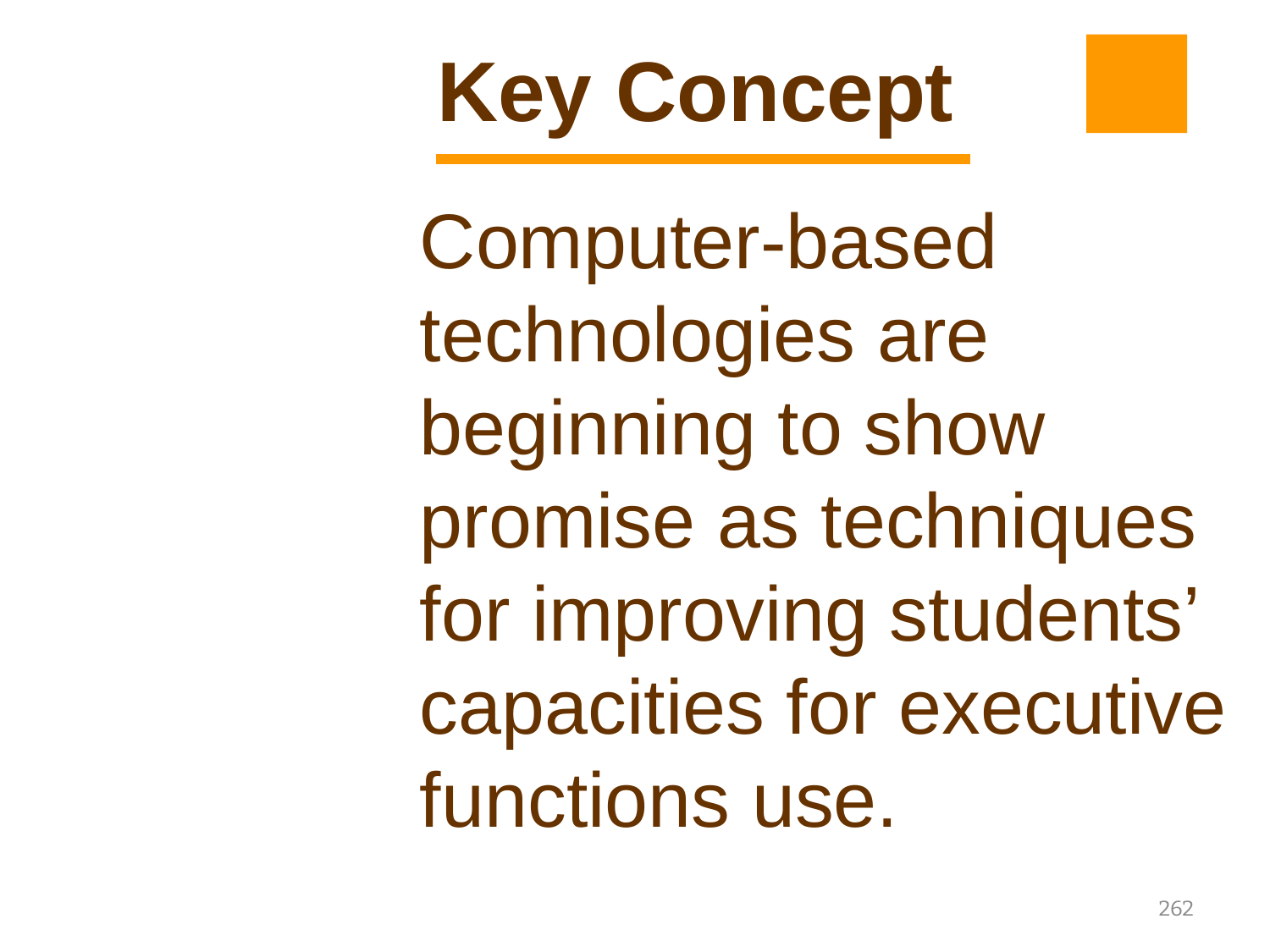

Key Concept

Computer-based technologies are beginning to show promise as techniques for improving students’ capacities for executive functions use.
262